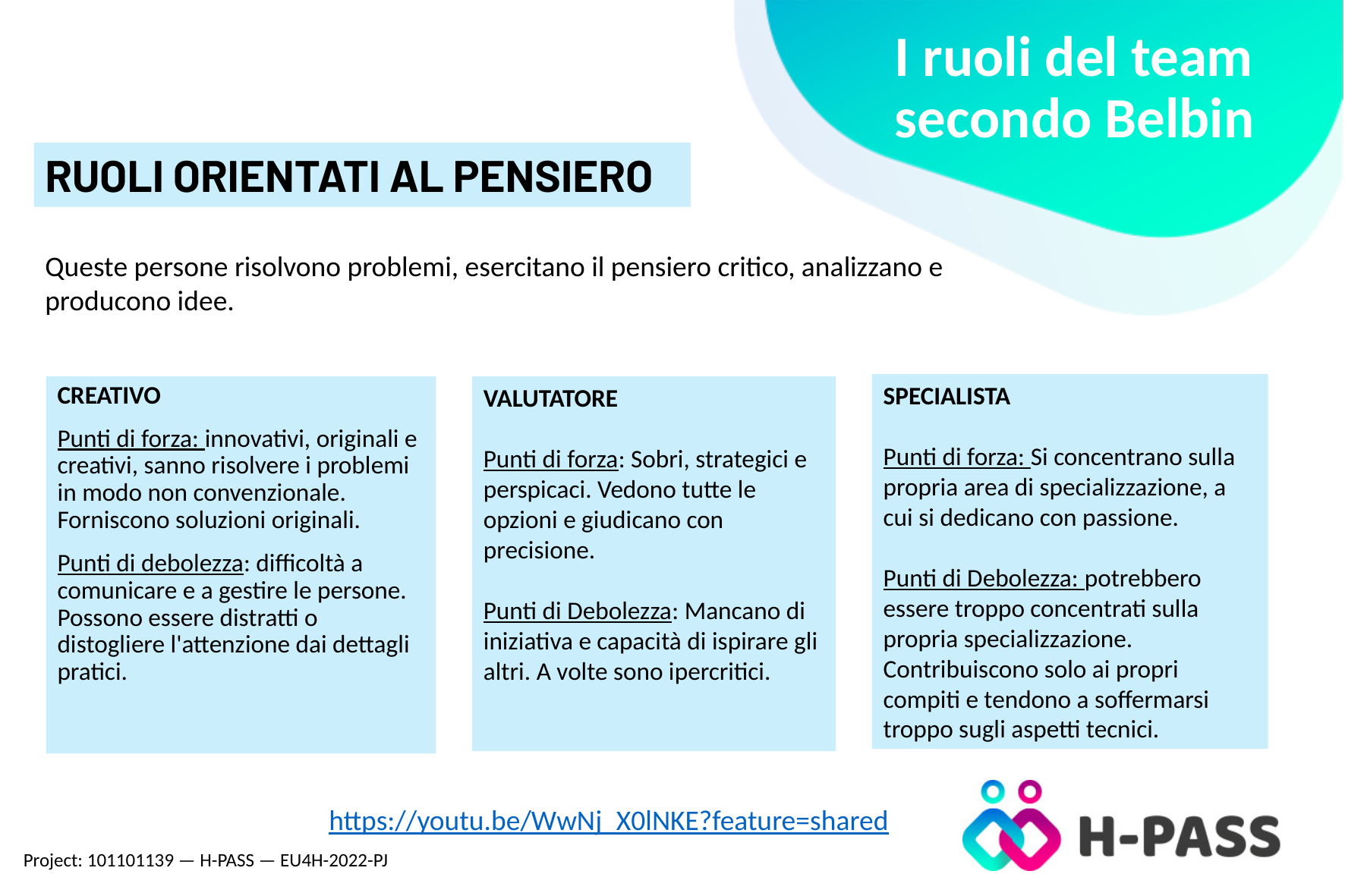

# I ruoli del team secondo Belbin
RUOLI ORIENTATI AL PENSIERO
Queste persone risolvono problemi, esercitano il pensiero critico, analizzano e producono idee.
SPECIALISTA

Punti di forza: Si concentrano sulla propria area di specializzazione, a cui si dedicano con passione.

Punti di Debolezza: potrebbero essere troppo concentrati sulla propria specializzazione. Contribuiscono solo ai propri compiti e tendono a soffermarsi troppo sugli aspetti tecnici.
CREATIVO
Punti di forza: innovativi, originali e creativi, sanno risolvere i problemi in modo non convenzionale. Forniscono soluzioni originali.
Punti di debolezza: difficoltà a comunicare e a gestire le persone. Possono essere distratti o distogliere l'attenzione dai dettagli pratici.

VALUTATORE

Punti di forza: Sobri, strategici e perspicaci. Vedono tutte le opzioni e giudicano con precisione.

Punti di Debolezza: Mancano di iniziativa e capacità di ispirare gli altri. A volte sono ipercritici.

https://youtu.be/WwNj_X0lNKE?feature=shared
Project: 101101139 — H-PASS — EU4H-2022-PJ